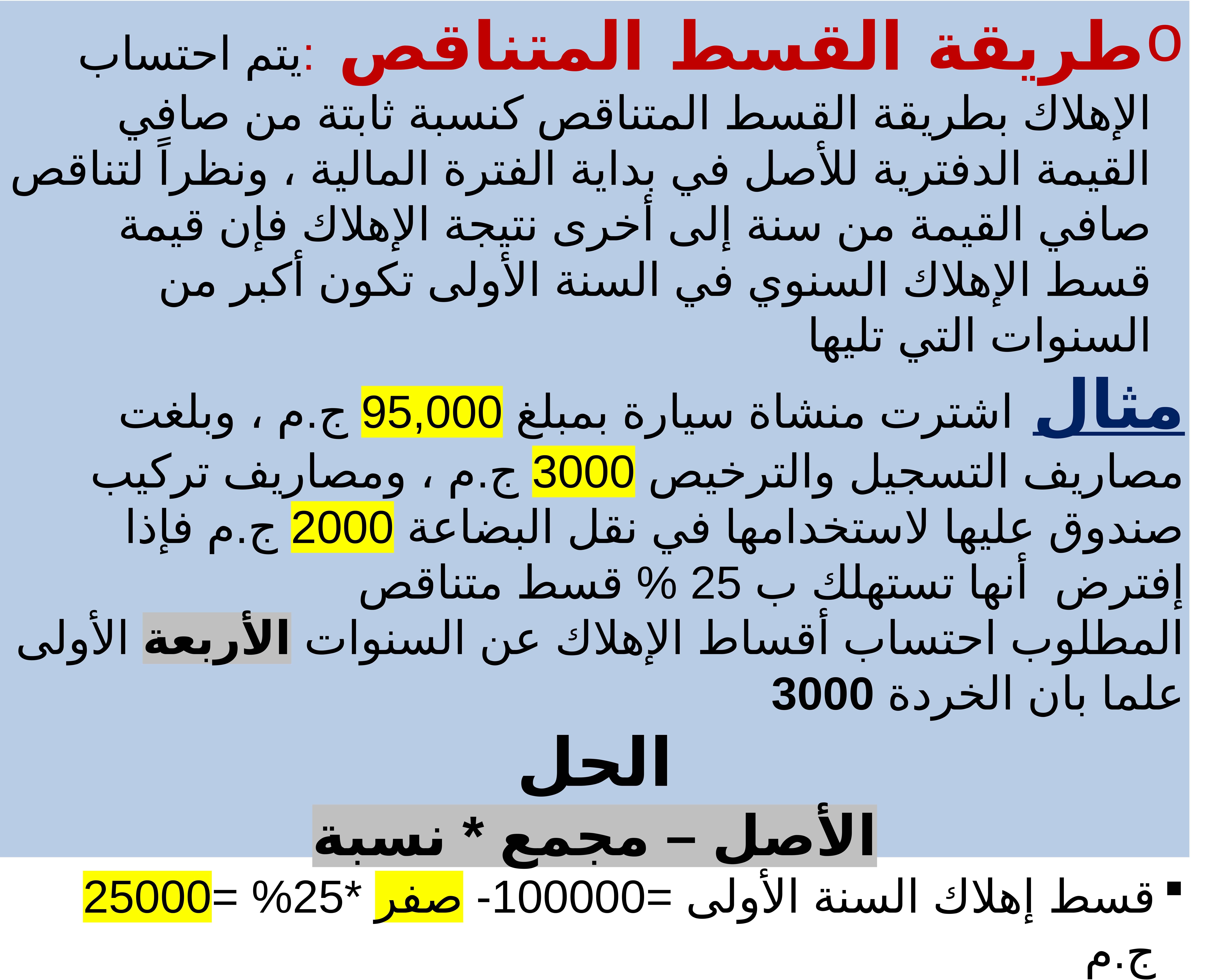

طريقة القسط المتناقص :يتم احتساب الإهلاك بطريقة القسط المتناقص كنسبة ثابتة من صافي القيمة الدفترية للأصل في بداية الفترة المالية ، ونظراً لتناقص صافي القيمة من سنة إلى أخرى نتيجة الإهلاك فإن قيمة قسط الإهلاك السنوي في السنة الأولى تكون أكبر من السنوات التي تليها
مثال اشترت منشاة سيارة بمبلغ 95,000 ج.م ، وبلغت مصاريف التسجيل والترخيص 3000 ج.م ، ومصاريف تركيب صندوق عليها لاستخدامها في نقل البضاعة 2000 ج.م فإذا إفترض  أنها تستهلك ب 25 % قسط متناقص
المطلوب احتساب أقساط الإهلاك عن السنوات الأربعة الأولى علما بان الخردة 3000
الحل
الأصل – مجمع * نسبة
قسط إهلاك السنة الأولى =100000- صفر *25% =25000 ج.م
قسط إهلاك السنة الثانية =(100000 – 25000) *  25 % = 18750 ج.م
قسط إهلاك السنة الثالثة =(100000- (25000+18750) * 25 % =14062 ج.م
قسط السنة الرابعة  الأخيرة = ( 100000- خردة 3000- 57812) * 25% = 9797